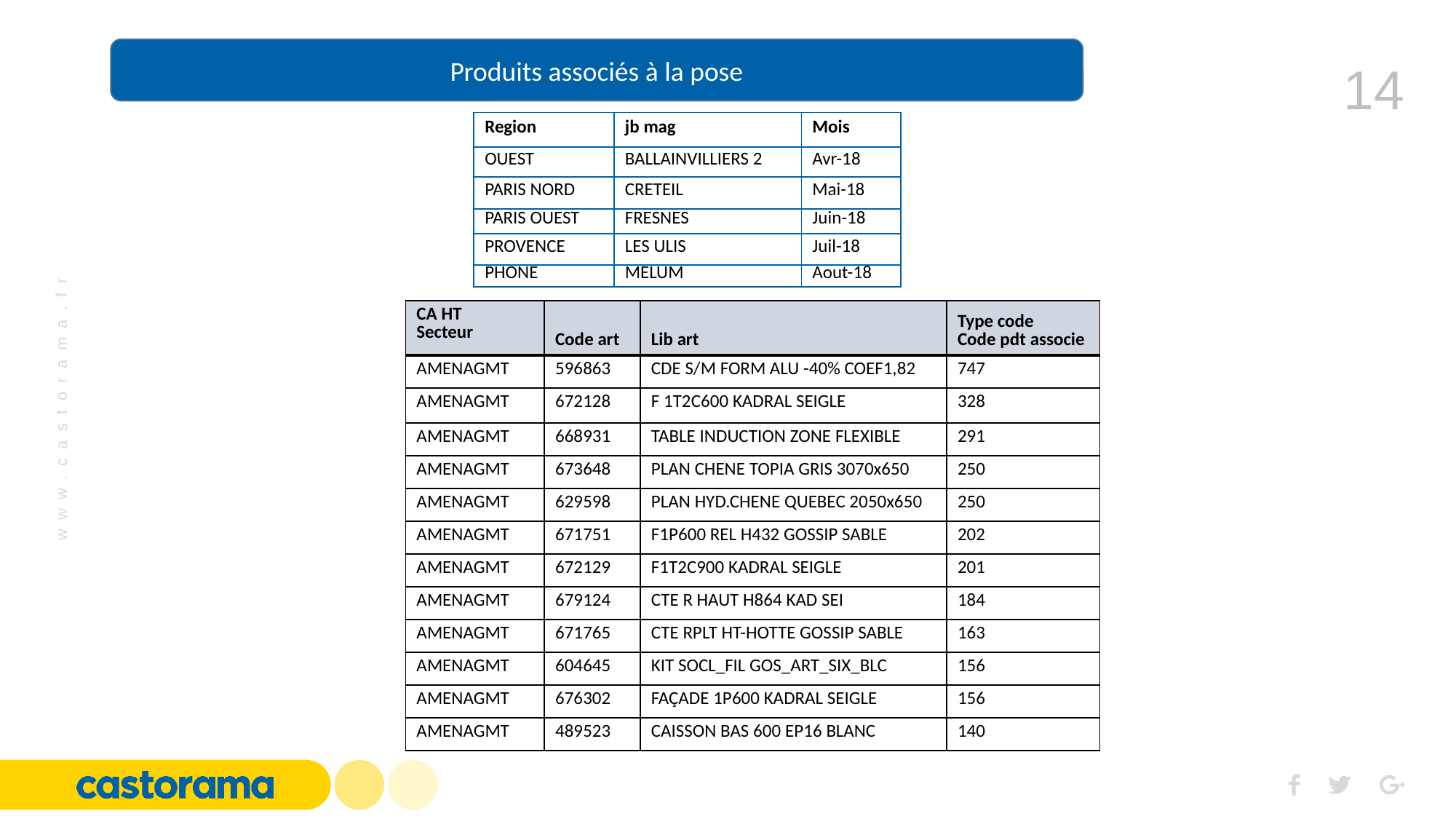

Produits associés à la pose
| Region | jb mag | Mois |
| --- | --- | --- |
| OUEST | BALLAINVILLIERS 2 | Avr-18 |
| PARIS NORD | CRETEIL | Mai-18 |
| PARIS OUEST | FRESNES | Juin-18 |
| PROVENCE | LES ULIS | Juil-18 |
| PHONE | MELUM | Aout-18 |
| CA HT Secteur | Code art | Lib art | Type code Code pdt associe |
| --- | --- | --- | --- |
| AMENAGMT | 596863 | CDE S/M FORM ALU -40% COEF1,82 | 747 |
| AMENAGMT | 672128 | F 1T2C600 KADRAL SEIGLE | 328 |
| AMENAGMT | 668931 | TABLE INDUCTION ZONE FLEXIBLE | 291 |
| AMENAGMT | 673648 | PLAN CHENE TOPIA GRIS 3070x650 | 250 |
| AMENAGMT | 629598 | PLAN HYD.CHENE QUEBEC 2050x650 | 250 |
| AMENAGMT | 671751 | F1P600 REL H432 GOSSIP SABLE | 202 |
| AMENAGMT | 672129 | F1T2C900 KADRAL SEIGLE | 201 |
| AMENAGMT | 679124 | CTE R HAUT H864 KAD SEI | 184 |
| AMENAGMT | 671765 | CTE RPLT HT-HOTTE GOSSIP SABLE | 163 |
| AMENAGMT | 604645 | KIT SOCL\_FIL GOS\_ART\_SIX\_BLC | 156 |
| AMENAGMT | 676302 | FAÇADE 1P600 KADRAL SEIGLE | 156 |
| AMENAGMT | 489523 | CAISSON BAS 600 EP16 BLANC | 140 |